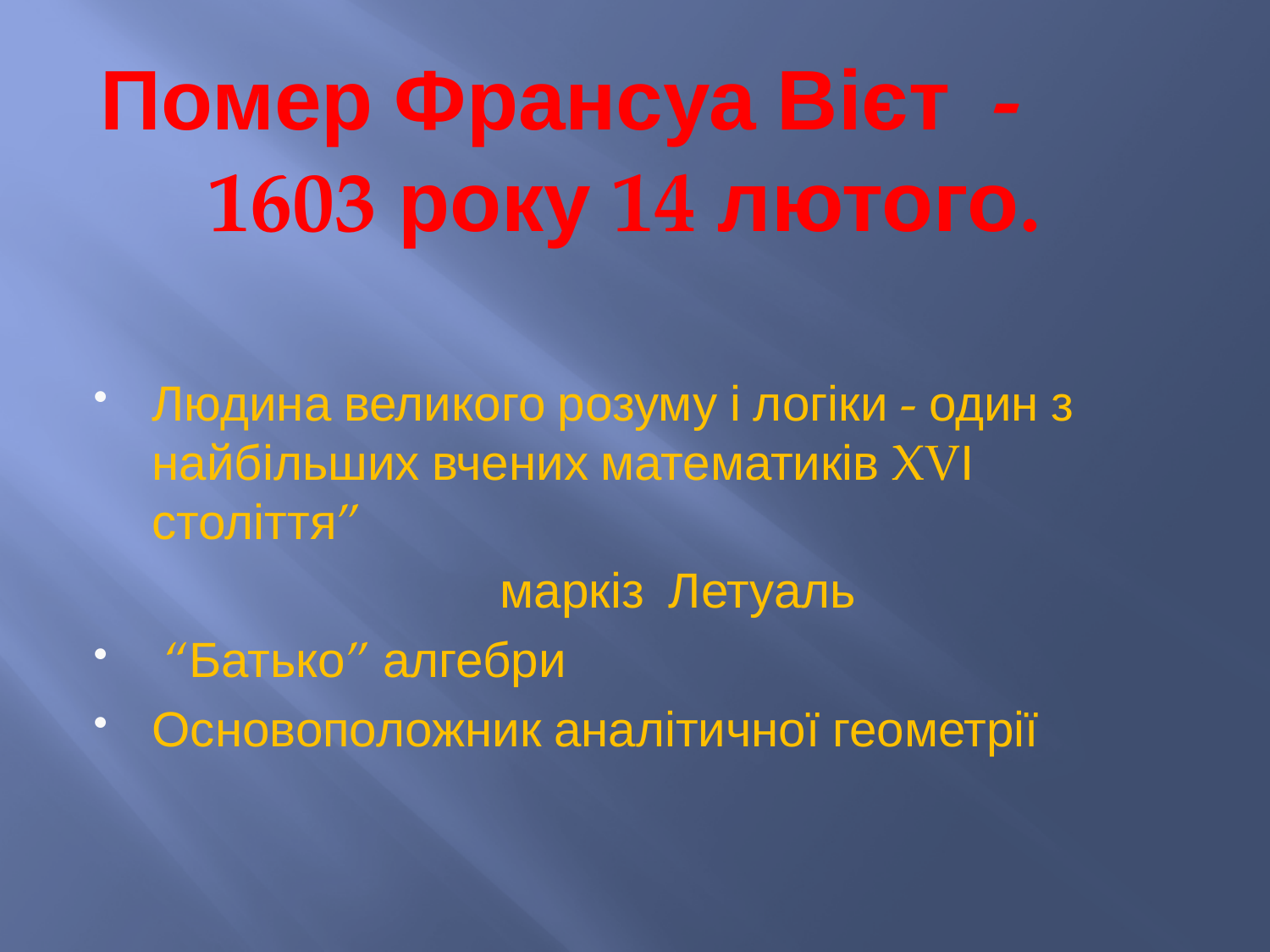

# Помер Франсуа Вієт  -        1603 року 14 лютого.

Людина великого розуму і логіки - один з найбільших вчених математиків XVІ століття”
                                 маркіз  Летуаль
 “Батько” алгебри
Основоположник аналітичної геометрії